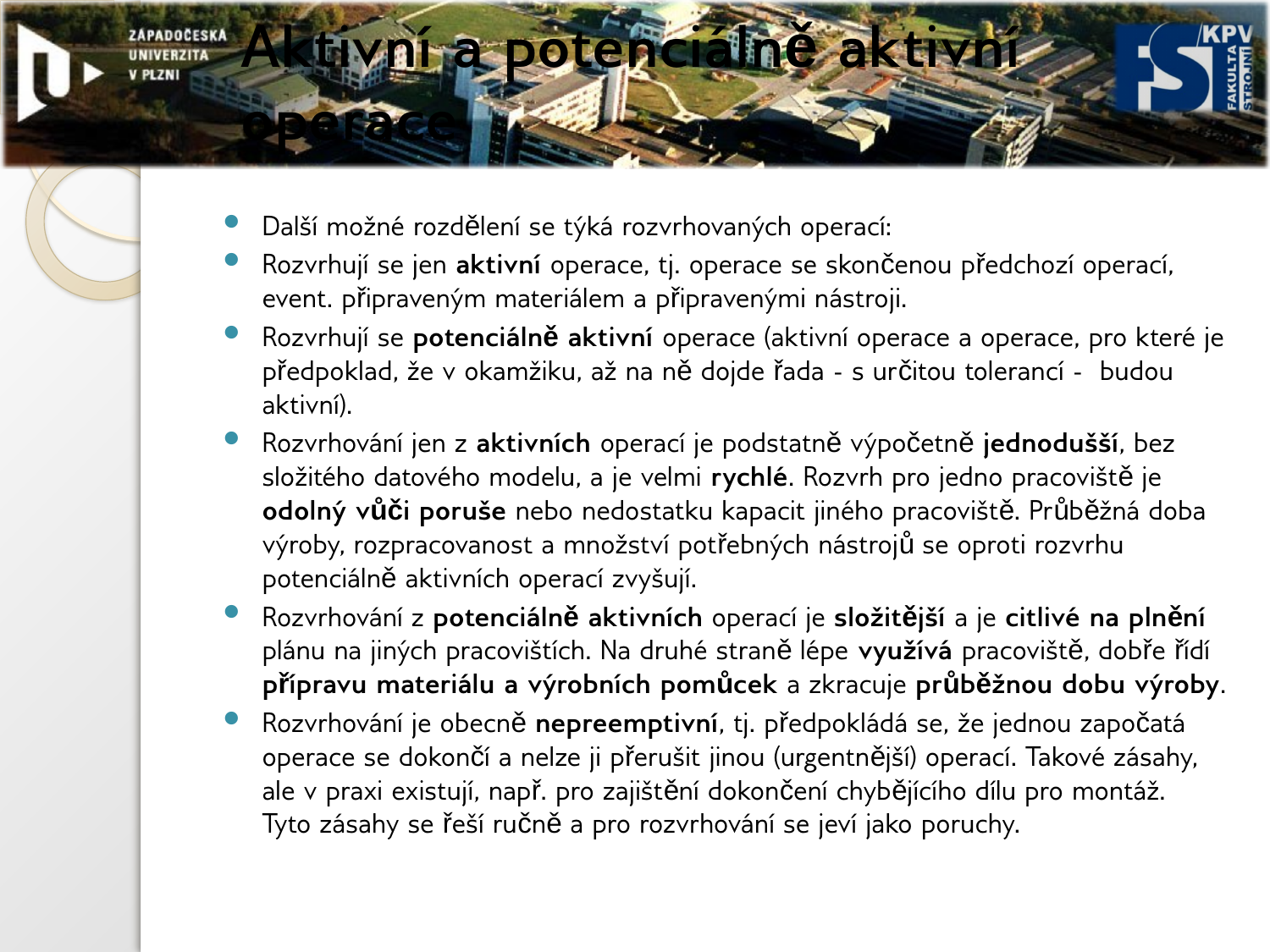

# Aktivní a potenciálně aktivní operace
Další možné rozdělení se týká rozvrhovaných operací:
Rozvrhují se jen aktivní operace, tj. operace se skončenou předchozí operací, event. připraveným materiálem a připravenými nástroji.
Rozvrhují se potenciálně aktivní operace (aktivní operace a operace, pro které je předpoklad, že v okamžiku, až na ně dojde řada - s určitou tolerancí -  budou aktivní).
Rozvrhování jen z aktivních operací je podstatně výpočetně jednodušší, bez složitého datového modelu, a je velmi rychlé. Rozvrh pro jedno pracoviště je odolný vůči poruše nebo nedostatku kapacit jiného pracoviště. Průběžná doba výroby, rozpracovanost a množství potřebných nástrojů se oproti rozvrhu potenciálně aktivních operací zvyšují.
Rozvrhování z potenciálně aktivních operací je složitější a je citlivé na plnění plánu na jiných pracovištích. Na druhé straně lépe využívá pracoviště, dobře řídí přípravu materiálu a výrobních pomůcek a zkracuje průběžnou dobu výroby.
Rozvrhování je obecně nepreemptivní, tj. předpokládá se, že jednou započatá operace se dokončí a nelze ji přerušit jinou (urgentnější) operací. Takové zásahy, ale v praxi existují, např. pro zajištění dokončení chybějícího dílu pro montáž.  Tyto zásahy se řeší ručně a pro rozvrhování se jeví jako poruchy.